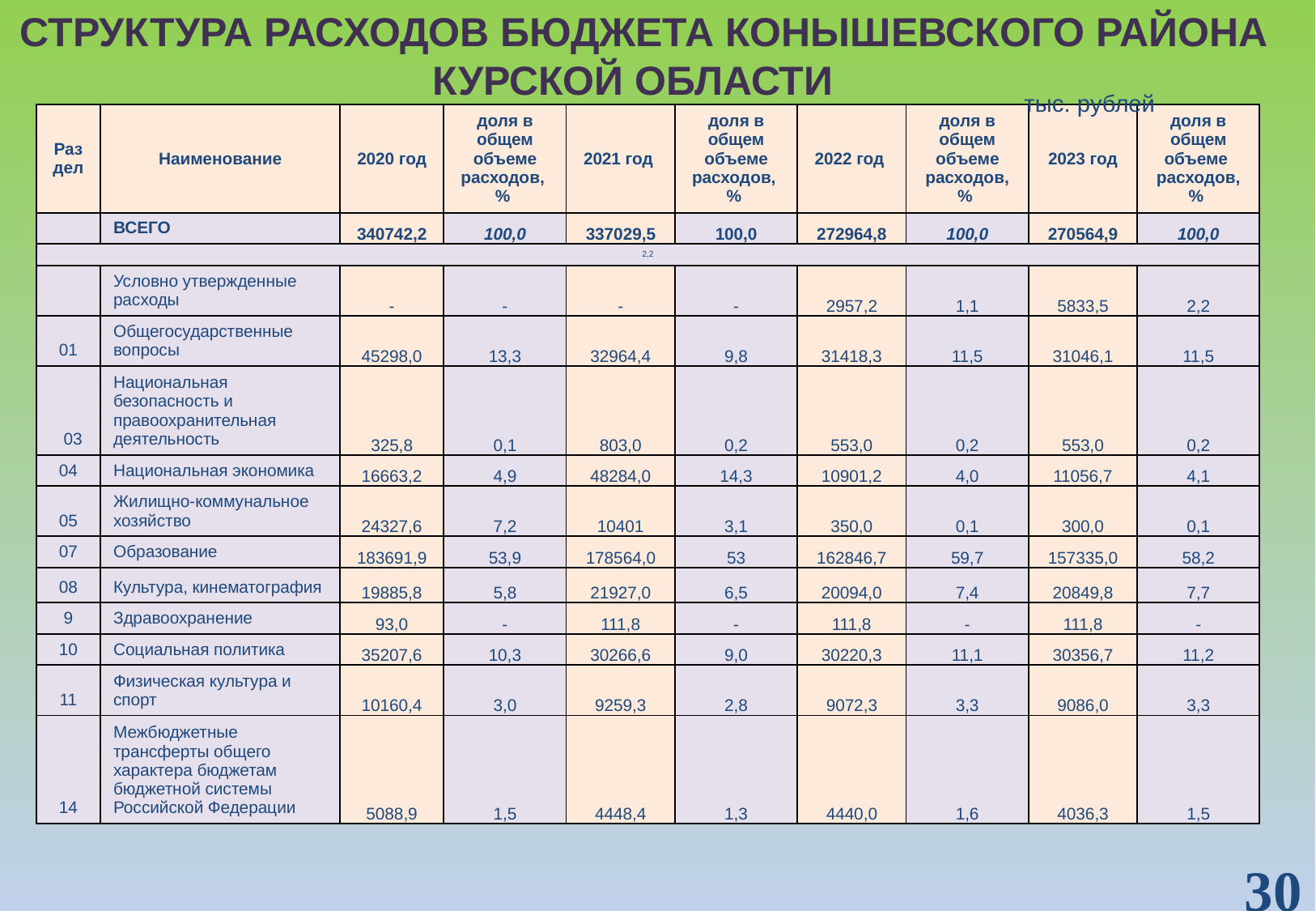

# СТРУКТУРА РАСХОДОВ БЮДЖЕТА КОНЫШЕВСКОГО РАЙОНА КУРСКОЙ ОБЛАСТИ
тыс. рублей
| Раздел | Наименование | 2020 год | доля в общем объеме расходов, % | 2021 год | доля в общем объеме расходов, % | 2022 год | доля в общем объеме расходов, % | 2023 год | доля в общем объеме расходов, % |
| --- | --- | --- | --- | --- | --- | --- | --- | --- | --- |
|  | ВСЕГО | 340742,2 | 100,0 | 337029,5 | 100,0 | 272964,8 | 100,0 | 270564,9 | 100,0 |
| 2,2 |  |  |  |  |  |  |  |  |  |
|  | Условно утвержденные расходы | - | - | - | - | 2957,2 | 1,1 | 5833,5 | 2,2 |
| 01 | Общегосударственные вопросы | 45298,0 | 13,3 | 32964,4 | 9,8 | 31418,3 | 11,5 | 31046,1 | 11,5 |
| 03 | Национальная безопасность и правоохранительная деятельность | 325,8 | 0,1 | 803,0 | 0,2 | 553,0 | 0,2 | 553,0 | 0,2 |
| 04 | Национальная экономика | 16663,2 | 4,9 | 48284,0 | 14,3 | 10901,2 | 4,0 | 11056,7 | 4,1 |
| 05 | Жилищно-коммунальное хозяйство | 24327,6 | 7,2 | 10401 | 3,1 | 350,0 | 0,1 | 300,0 | 0,1 |
| 07 | Образование | 183691,9 | 53,9 | 178564,0 | 53 | 162846,7 | 59,7 | 157335,0 | 58,2 |
| 08 | Культура, кинематография | 19885,8 | 5,8 | 21927,0 | 6,5 | 20094,0 | 7,4 | 20849,8 | 7,7 |
| 9 | Здравоохранение | 93,0 | - | 111,8 | - | 111,8 | - | 111,8 | - |
| 10 | Социальная политика | 35207,6 | 10,3 | 30266,6 | 9,0 | 30220,3 | 11,1 | 30356,7 | 11,2 |
| 11 | Физическая культура и спорт | 10160,4 | 3,0 | 9259,3 | 2,8 | 9072,3 | 3,3 | 9086,0 | 3,3 |
| 14 | Межбюджетные трансферты общего характера бюджетам бюджетной системы Российской Федерации | 5088,9 | 1,5 | 4448,4 | 1,3 | 4440,0 | 1,6 | 4036,3 | 1,5 |
30